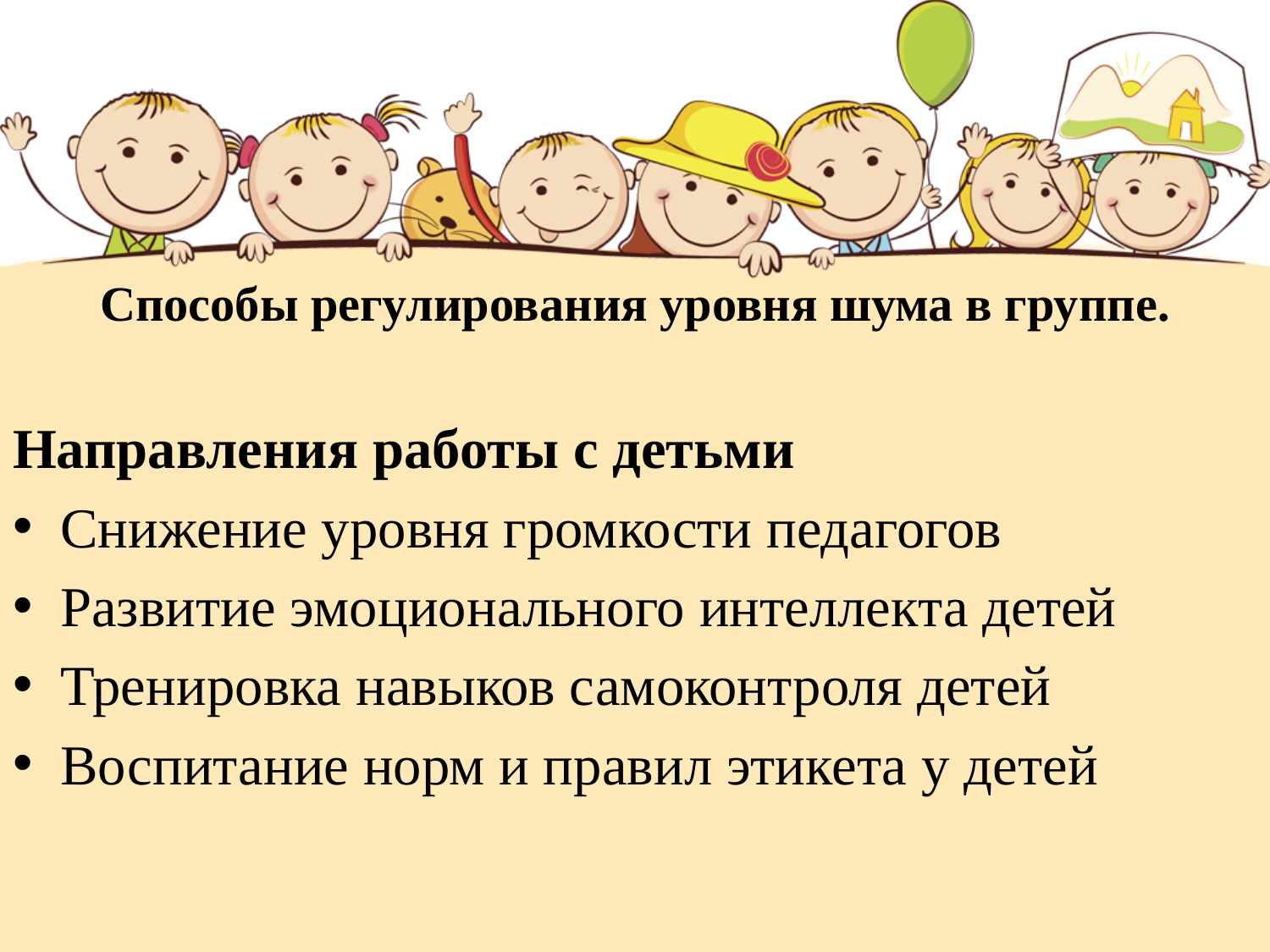

# Способы регулирования уровня шума в группе.
Направления работы с детьми
Снижение уровня громкости педагогов
Развитие эмоционального интеллекта детей
Тренировка навыков самоконтроля детей
Воспитание норм и правил этикета у детей